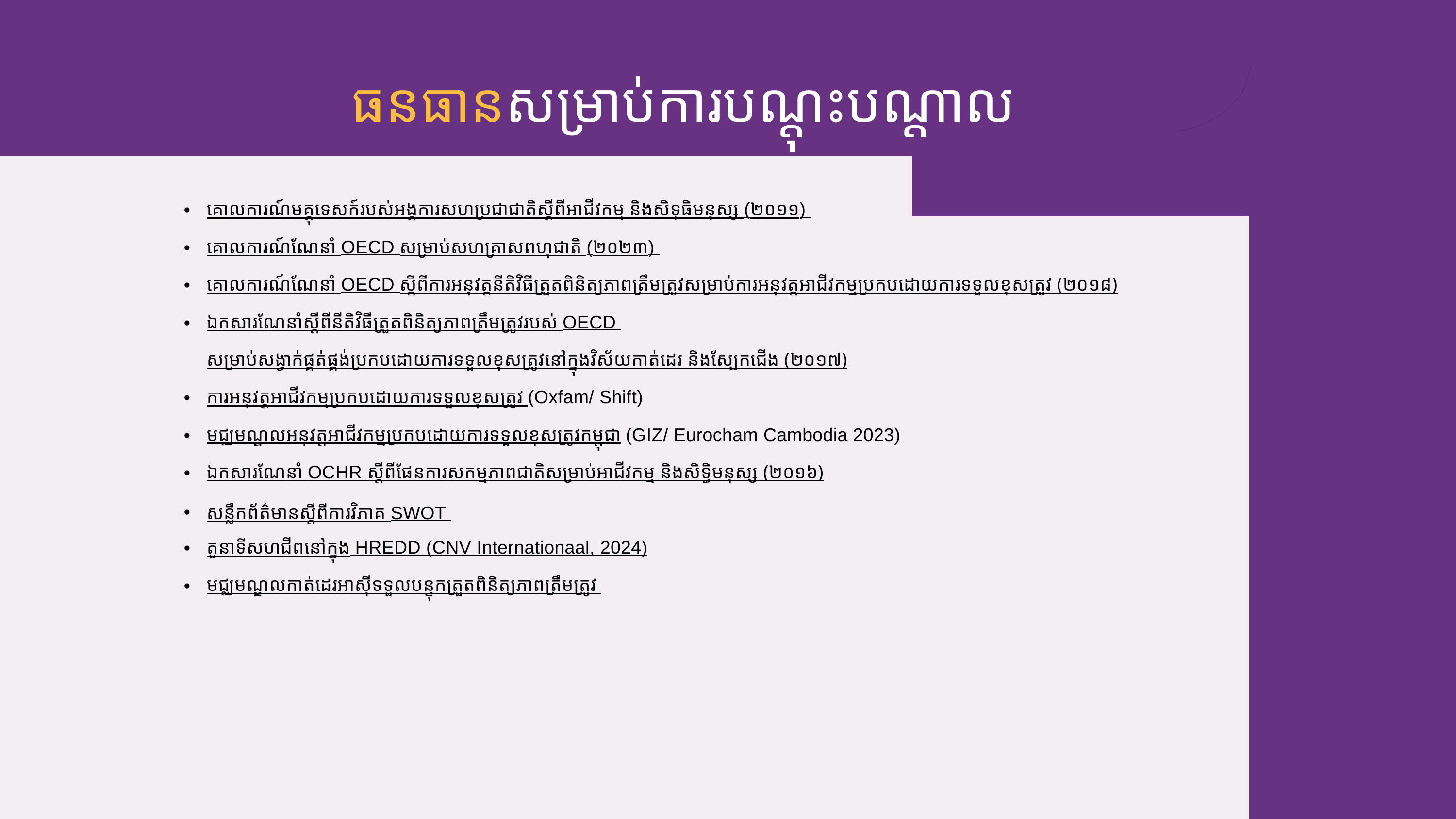

ធនធានសម្រាប់ការបណ្ដុះបណ្ដាល

គោលការណ៍មគ្គុទេសក៍​របស់​អង្គការសហប្រជាជាតិ​ស្ដីពី​អាជីវកម្ម​ និងសិទ្ធិមនុស្ស (២០១១)
គោលការណ៍ណែនាំ OECD សម្រាប់​សហគ្រាស​ពហុជាតិ (២០២៣)
គោលការណ៍ណែនាំ OECD ស្ដីពីការអនុវត្ត​នីតិវិធីត្រួតពិនិត្យភាពត្រឹមត្រូវសម្រាប់ការអនុវត្ត​អាជីវកម្ម​ប្រកបដោយការទទួលខុសត្រូវ (២០១៨)
ឯកសារណែនាំស្ដីពី​នីតិវិធី​ត្រួតពិនិត្យ​ភាព​ត្រឹមត្រូវរបស់​ OECD សម្រាប់​សង្វាក់​ផ្គត់ផ្គង់​ប្រកបដោយ​ការទទួលខុសត្រូវ​នៅក្នុងវិស័យកាត់ដេរ​​ និងស្បែកជើង (២០១៧)
ការអនុវត្ត​អាជីវកម្ម​ប្រកបដោយការទទួលខុសត្រូវ​ (Oxfam/ Shift)
មជ្ឈមណ្ឌល​អនុវត្ត​អាជីវកម្ម​ប្រកបដោយ​ការទទួលខុសត្រូវកម្ពុជា (GIZ/ Eurocham Cambodia 2023)
ឯកសារណែនាំ​ OCHR ស្ដីពី​ផែនការសកម្មភាពជាតិសម្រាប់​អាជីវកម្ម និងសិទ្ធិមនុស្ស​ (២០១៦)
សន្លឹកព័ត៌មាន​ស្ដីពី​ការវិភាគ SWOT
តួនាទីសហជីព​នៅក្នុង​ HREDD (CNV Internationaal, 2024)
មជ្ឈមណ្ឌល​កាត់ដេរ​អាស៊ី​ទទួលបន្ទុកត្រួតពិនិត្យភាពត្រឹមត្រូវ​